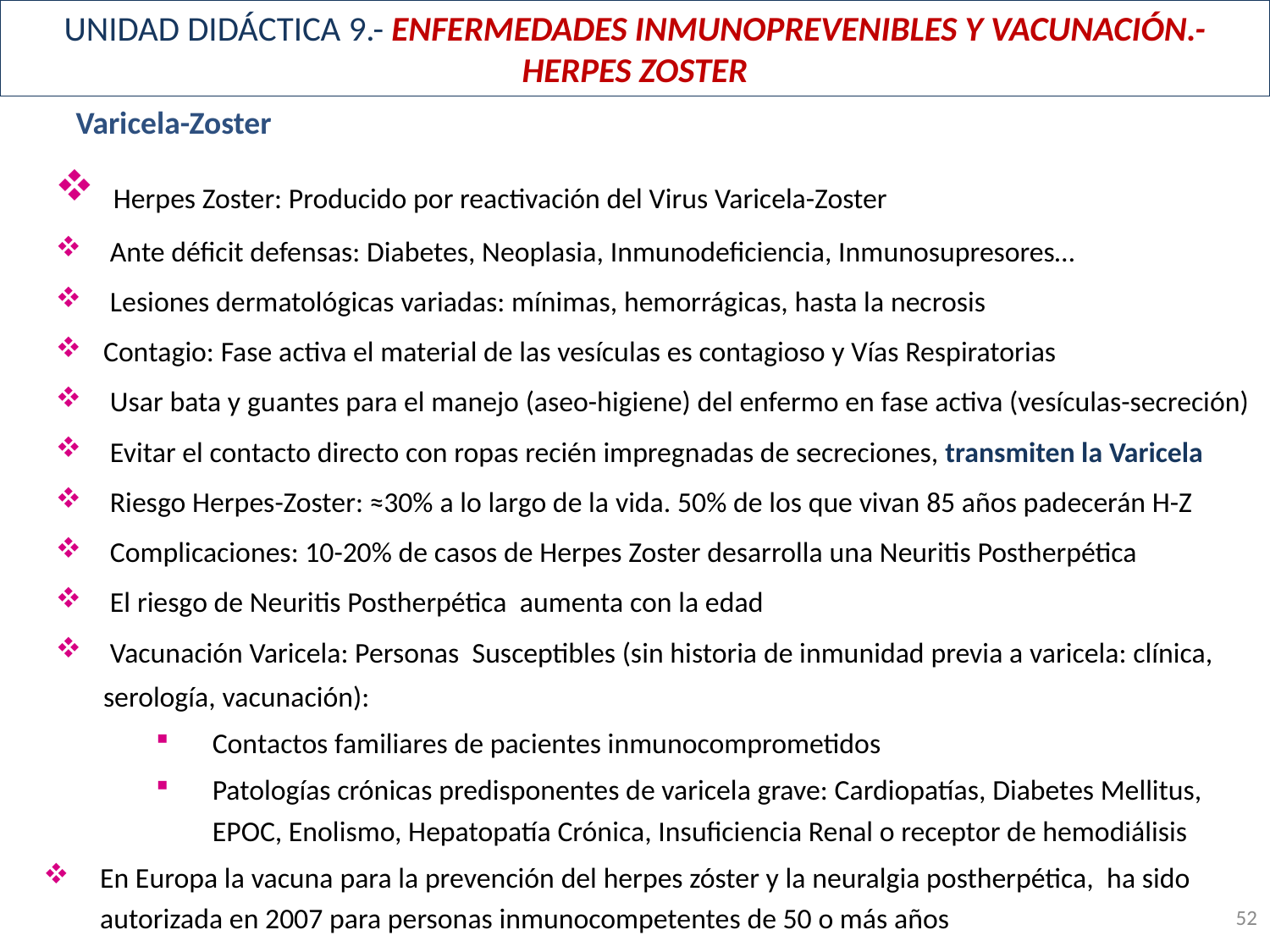

# UNIDAD DIDÁCTICA 9.- ENFERMEDADES INMUNOPREVENIBLES Y VACUNACIÓN.- HERPES ZOSTER
Varicela-Zoster
 Herpes Zoster: Producido por reactivación del Virus Varicela-Zoster
 Ante déficit defensas: Diabetes, Neoplasia, Inmunodeficiencia, Inmunosupresores…
 Lesiones dermatológicas variadas: mínimas, hemorrágicas, hasta la necrosis
Contagio: Fase activa el material de las vesículas es contagioso y Vías Respiratorias
 Usar bata y guantes para el manejo (aseo-higiene) del enfermo en fase activa (vesículas-secreción)
 Evitar el contacto directo con ropas recién impregnadas de secreciones, transmiten la Varicela
 Riesgo Herpes-Zoster: ≈30% a lo largo de la vida. 50% de los que vivan 85 años padecerán H-Z
 Complicaciones: 10-20% de casos de Herpes Zoster desarrolla una Neuritis Postherpética
 El riesgo de Neuritis Postherpética  aumenta con la edad
 Vacunación Varicela: Personas  Susceptibles (sin historia de inmunidad previa a varicela: clínica, serología, vacunación):
Contactos familiares de pacientes inmunocomprometidos
Patologías crónicas predisponentes de varicela grave: Cardiopatías, Diabetes Mellitus, EPOC, Enolismo, Hepatopatía Crónica, Insuficiencia Renal o receptor de hemodiálisis
En Europa la vacuna para la prevención del herpes zóster y la neuralgia postherpética,  ha sido autorizada en 2007 para personas inmunocompetentes de 50 o más años

52